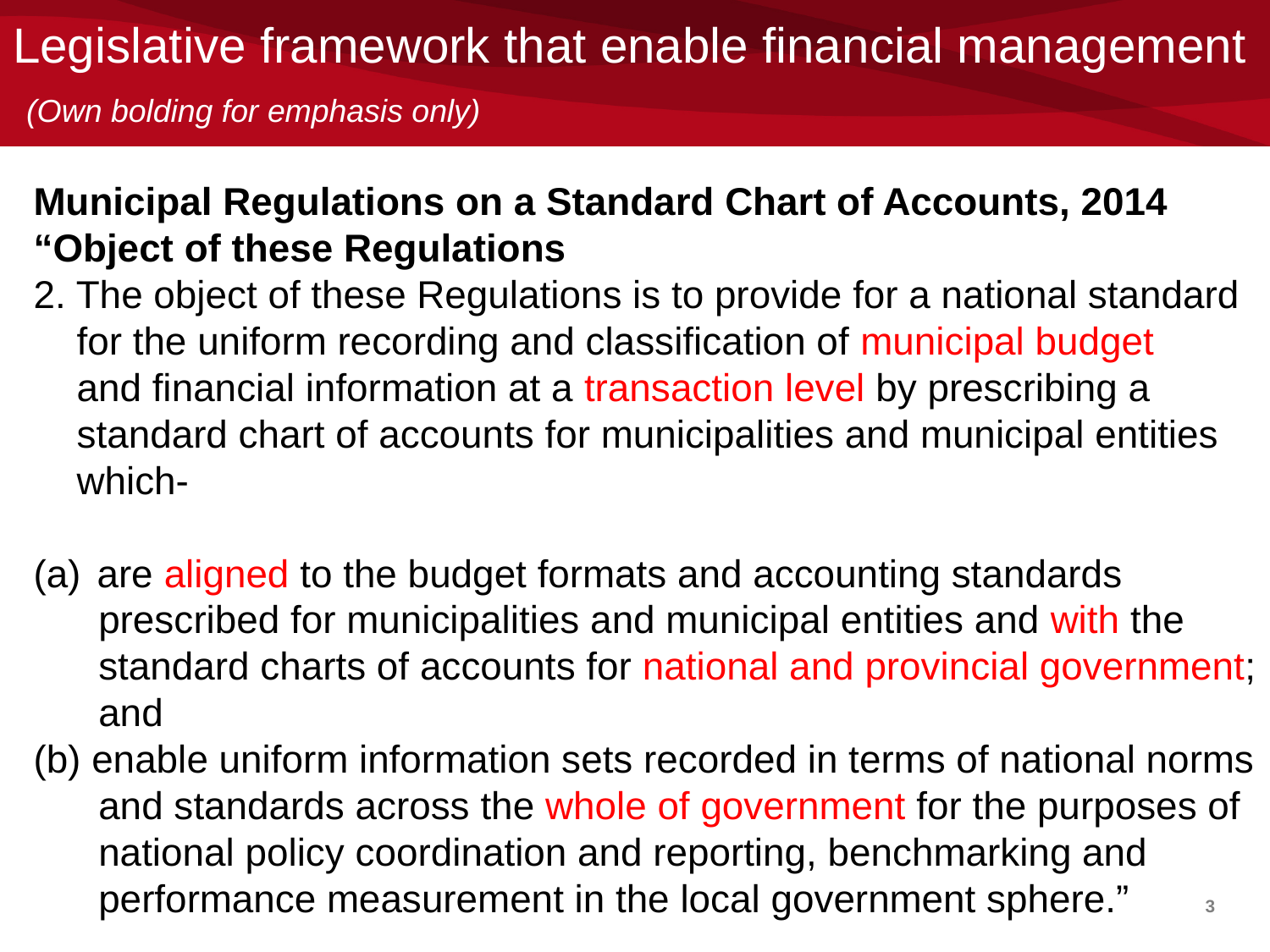

# Legislative framework that enable financial management  (Own bolding for emphasis only)
Municipal Regulations on a Standard Chart of Accounts, 2014
“Object of these Regulations
2. The object of these Regulations is to provide for a national standard
    for the uniform recording and classification of municipal budget
    and financial information at a transaction level by prescribing a
    standard chart of accounts for municipalities and municipal entities
    which-

are aligned to the budget formats and accounting standards
      prescribed for municipalities and municipal entities and with the
      standard charts of accounts for national and provincial government;
      and
(b) enable uniform information sets recorded in terms of national norms
      and standards across the whole of government for the purposes of
      national policy coordination and reporting, benchmarking and
      performance measurement in the local government sphere.”
3